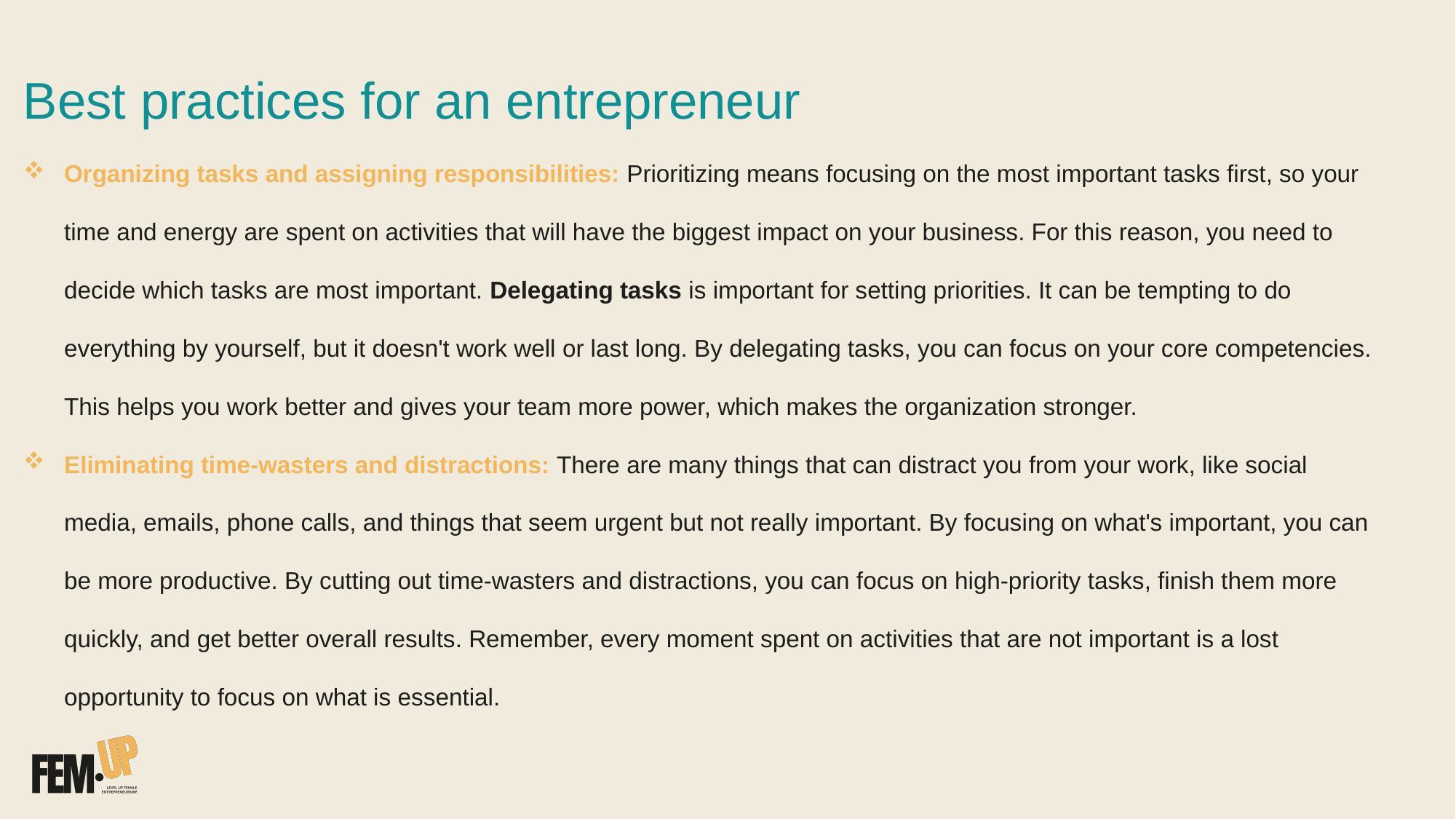

Best practices for an entrepreneur
Organizing tasks and assigning responsibilities: Prioritizing means focusing on the most important tasks first, so your time and energy are spent on activities that will have the biggest impact on your business. For this reason, you need to decide which tasks are most important. Delegating tasks is important for setting priorities. It can be tempting to do everything by yourself, but it doesn't work well or last long. By delegating tasks, you can focus on your core competencies. This helps you work better and gives your team more power, which makes the organization stronger.
Eliminating time-wasters and distractions: There are many things that can distract you from your work, like social media, emails, phone calls, and things that seem urgent but not really important. By focusing on what's important, you can be more productive. By cutting out time-wasters and distractions, you can focus on high-priority tasks, finish them more quickly, and get better overall results. Remember, every moment spent on activities that are not important is a lost opportunity to focus on what is essential.